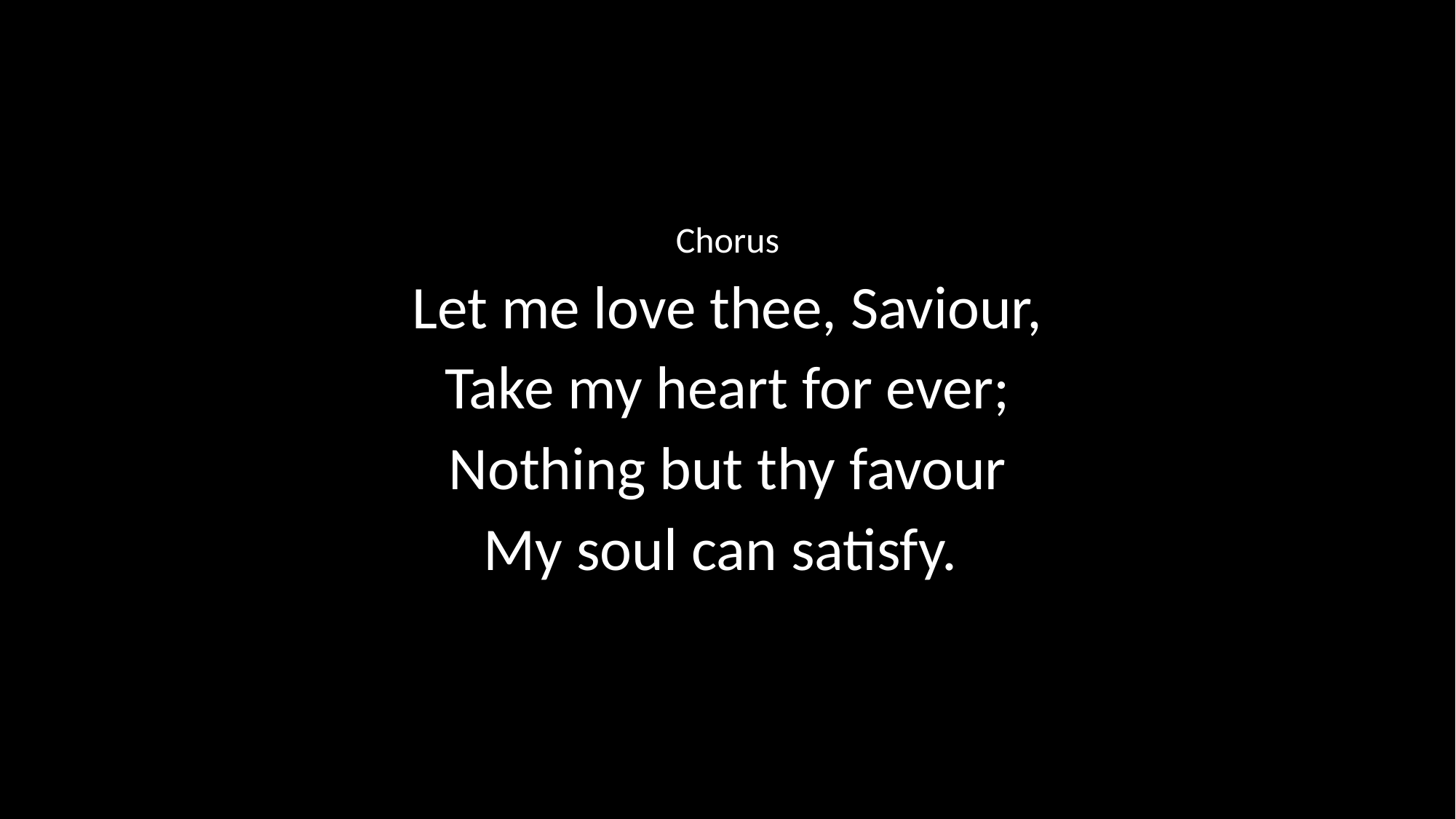

Chorus
Let me love thee, Saviour,
Take my heart for ever;
Nothing but thy favour
My soul can satisfy.